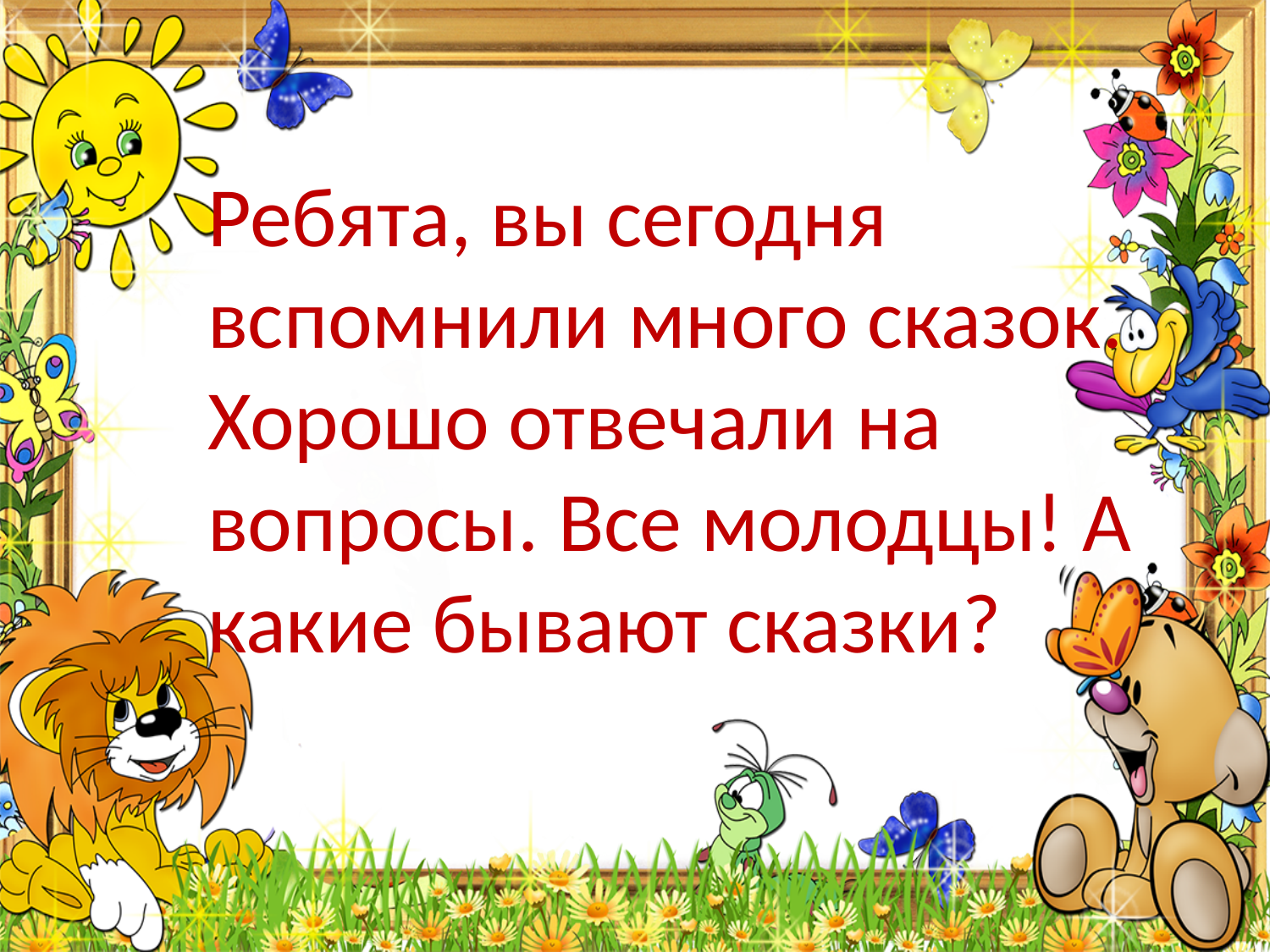

Ребята, вы сегодня вспомнили много сказок. Хорошо отвечали на вопросы. Все молодцы! А какие бывают сказки?